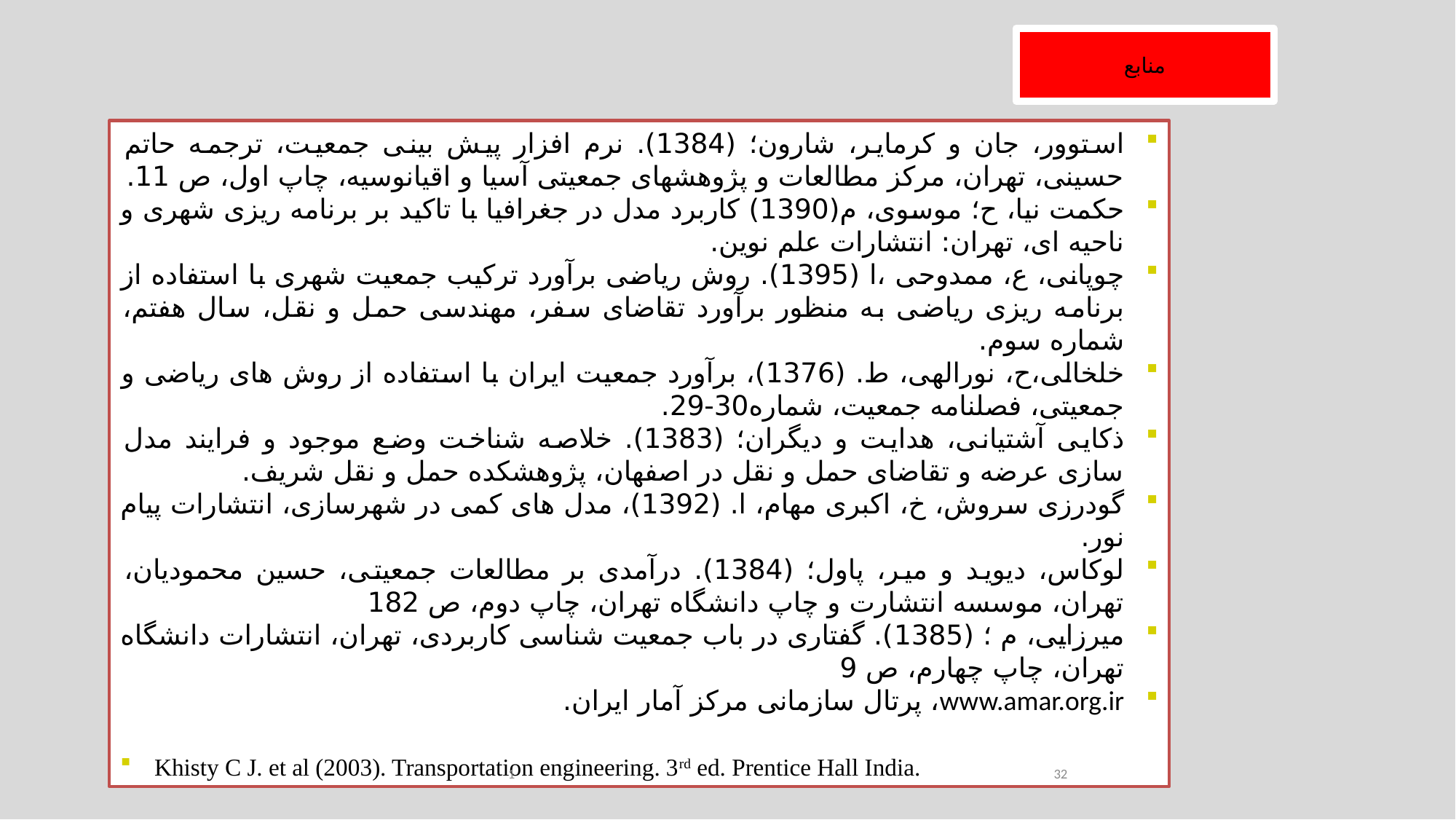

منابع
استوور، جان و کرمایر، شارون؛ (1384). نرم افزار پیش بینی جمعیت، ترجمه حاتم حسینی، تهران، مرکز مطالعات و پژوهشهای جمعیتی آسیا و اقیانوسیه، چاپ اول، ص 11.
حکمت نیا، ح؛ موسوی، م(1390) کاربرد مدل در جغرافیا با تاکید بر برنامه ریزی شهری و ناحیه ای، تهران: انتشارات علم نوین.
چوپانی، ع، ممدوحی ،ا (1395). روش ریاضی برآورد ترکیب جمعیت شهری با استفاده از برنامه ریزی ریاضی به منظور برآورد تقاضای سفر، مهندسی حمل و نقل، سال هفتم، شماره سوم.
خلخالی،ح، نورالهی، ط. (1376)، برآورد جمعیت ایران با استفاده از روش های ریاضی و جمعیتی، فصلنامه جمعیت، شماره30-29.
ذکایی آشتیانی، هدایت و دیگران؛ (1383). خلاصه شناخت وضع موجود و فرایند مدل سازی عرضه و تقاضای حمل و نقل در اصفهان، پژوهشکده حمل و نقل شریف.
گودرزی سروش، خ، اکبری مهام، ا. (1392)، مدل های کمی در شهرسازی، انتشارات پیام نور.
لوکاس، دیوید و میر، پاول؛ (1384). درآمدی بر مطالعات جمعیتی، حسین محمودیان، تهران، موسسه انتشارت و چاپ دانشگاه تهران، چاپ دوم، ص 182
میرزایی، م ؛ (1385). گفتاری در باب جمعیت شناسی کاربردی، تهران، انتشارات دانشگاه تهران، چاپ چهارم، ص 9
www.amar.org.ir، پرتال سازمانی مرکز آمار ایران.

Khisty C J. et al (2003). Transportation engineering. 3rd ed. Prentice Hall India.
1
32